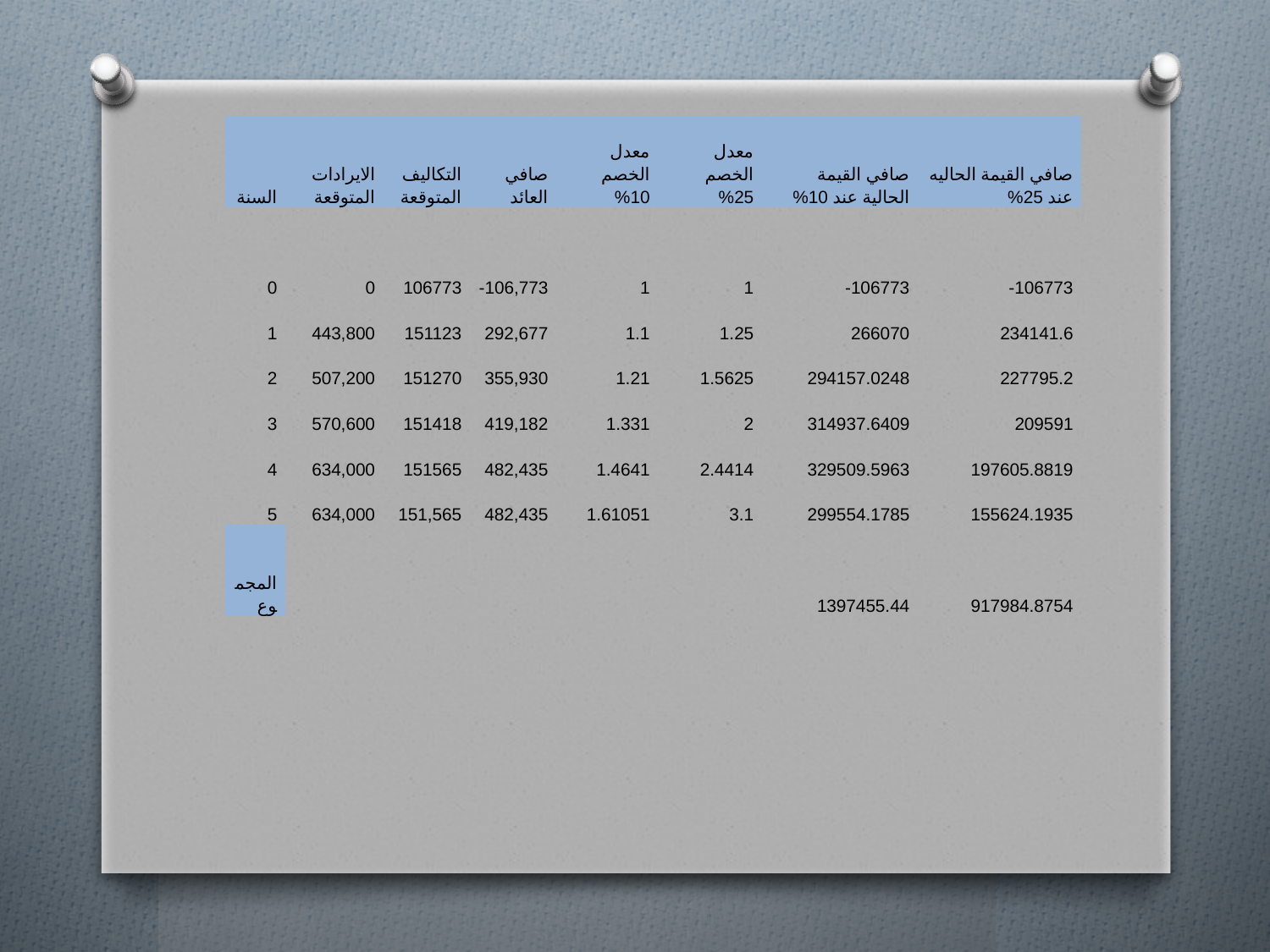

| السنة | الايرادات المتوقعة | التكاليف المتوقعة | صافي العائد | معدل الخصم 10% | معدل الخصم 25% | صافي القيمة الحالية عند 10% | صافي القيمة الحاليه عند 25% |
| --- | --- | --- | --- | --- | --- | --- | --- |
| 0 | 0 | 106773 | -106,773 | 1 | 1 | -106773 | -106773 |
| 1 | 443,800 | 151123 | 292,677 | 1.1 | 1.25 | 266070 | 234141.6 |
| 2 | 507,200 | 151270 | 355,930 | 1.21 | 1.5625 | 294157.0248 | 227795.2 |
| 3 | 570,600 | 151418 | 419,182 | 1.331 | 2 | 314937.6409 | 209591 |
| 4 | 634,000 | 151565 | 482,435 | 1.4641 | 2.4414 | 329509.5963 | 197605.8819 |
| 5 | 634,000 | 151,565 | 482,435 | 1.61051 | 3.1 | 299554.1785 | 155624.1935 |
| المجموع |  |  |  |  |  | 1397455.44 | 917984.8754 |